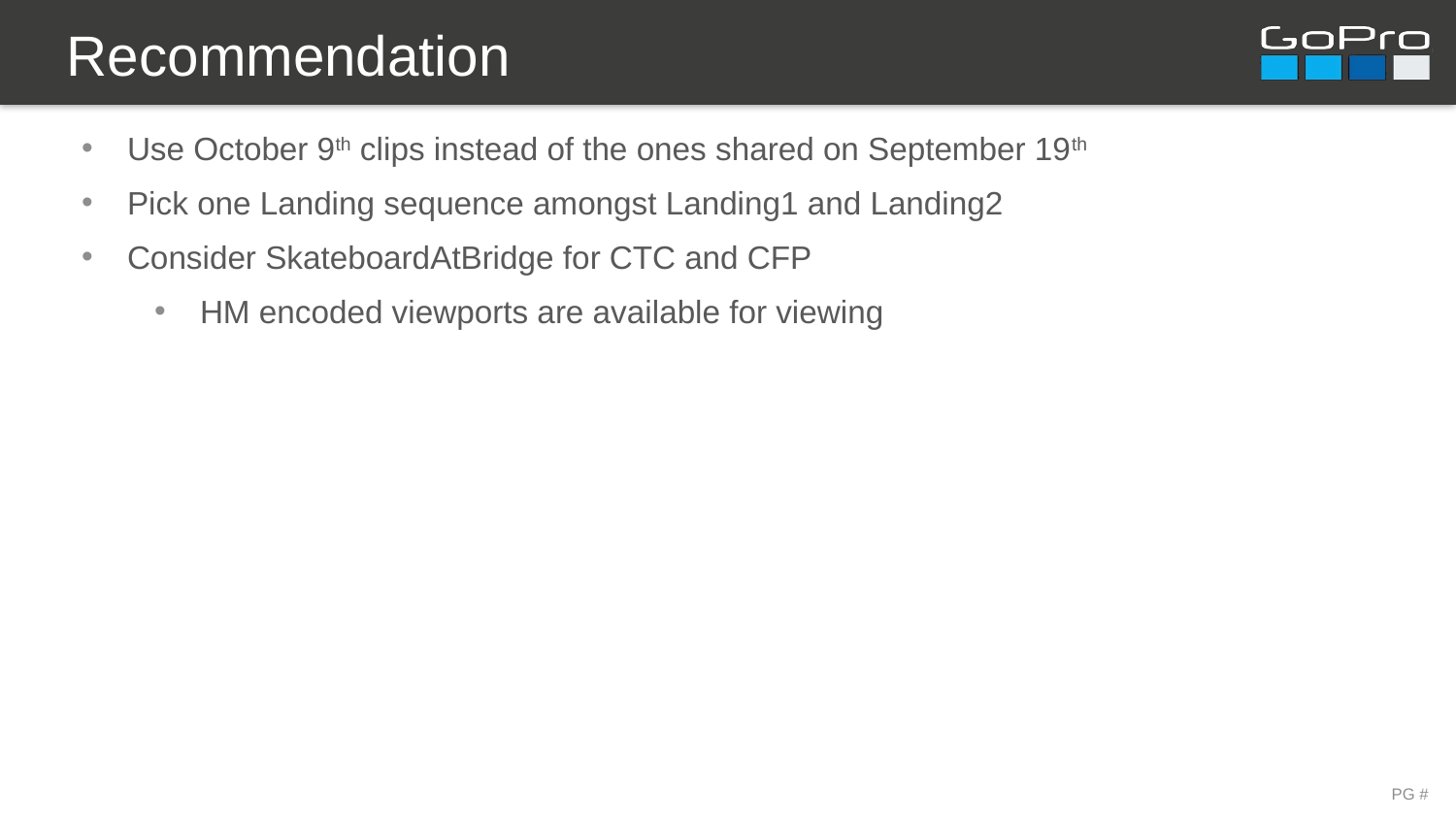

Recommendation
Use October 9th clips instead of the ones shared on September 19th
Pick one Landing sequence amongst Landing1 and Landing2
Consider SkateboardAtBridge for CTC and CFP
HM encoded viewports are available for viewing
PG #